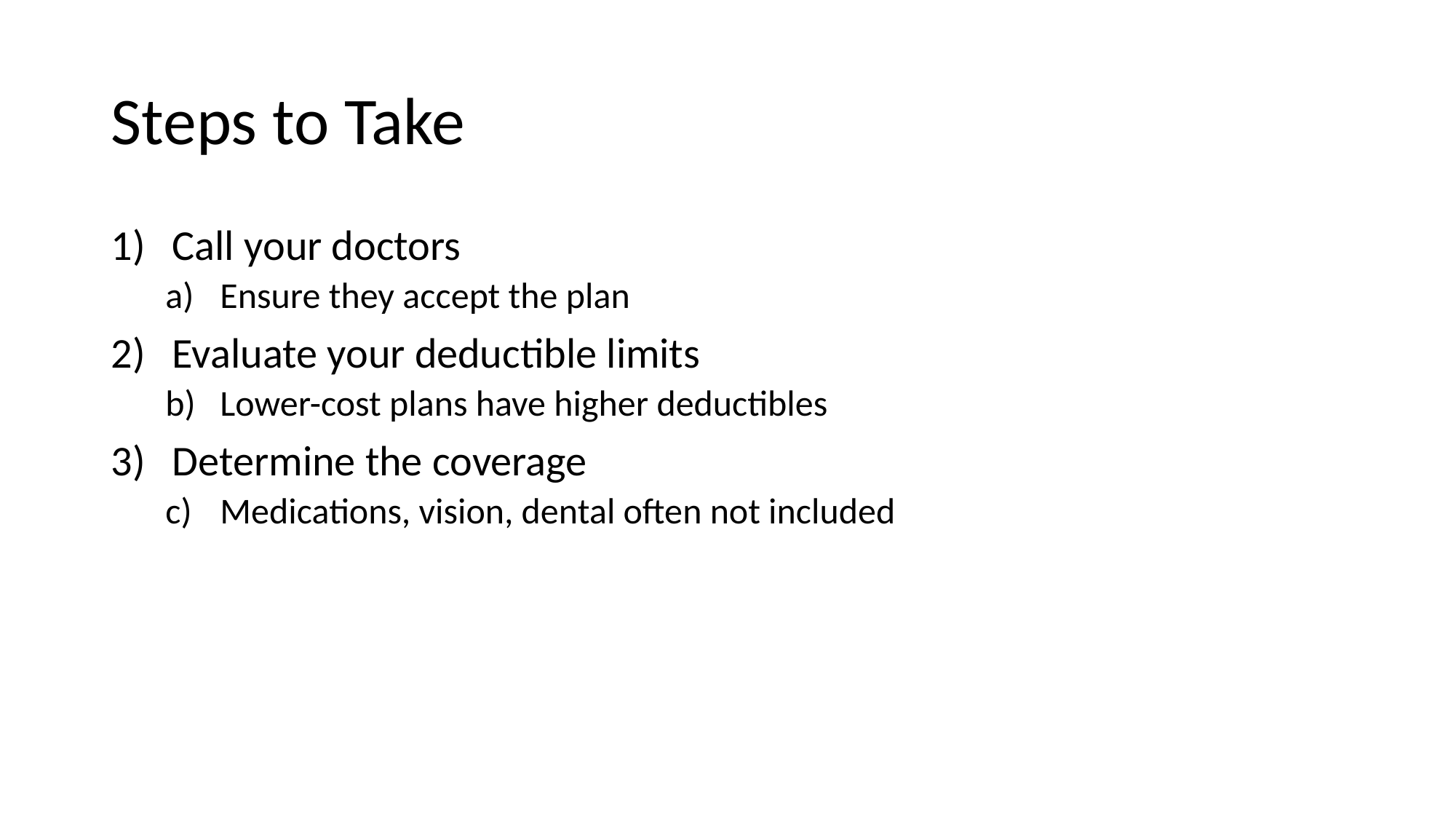

# Steps to Take
Call your doctors
Ensure they accept the plan
Evaluate your deductible limits
Lower-cost plans have higher deductibles
Determine the coverage
Medications, vision, dental often not included